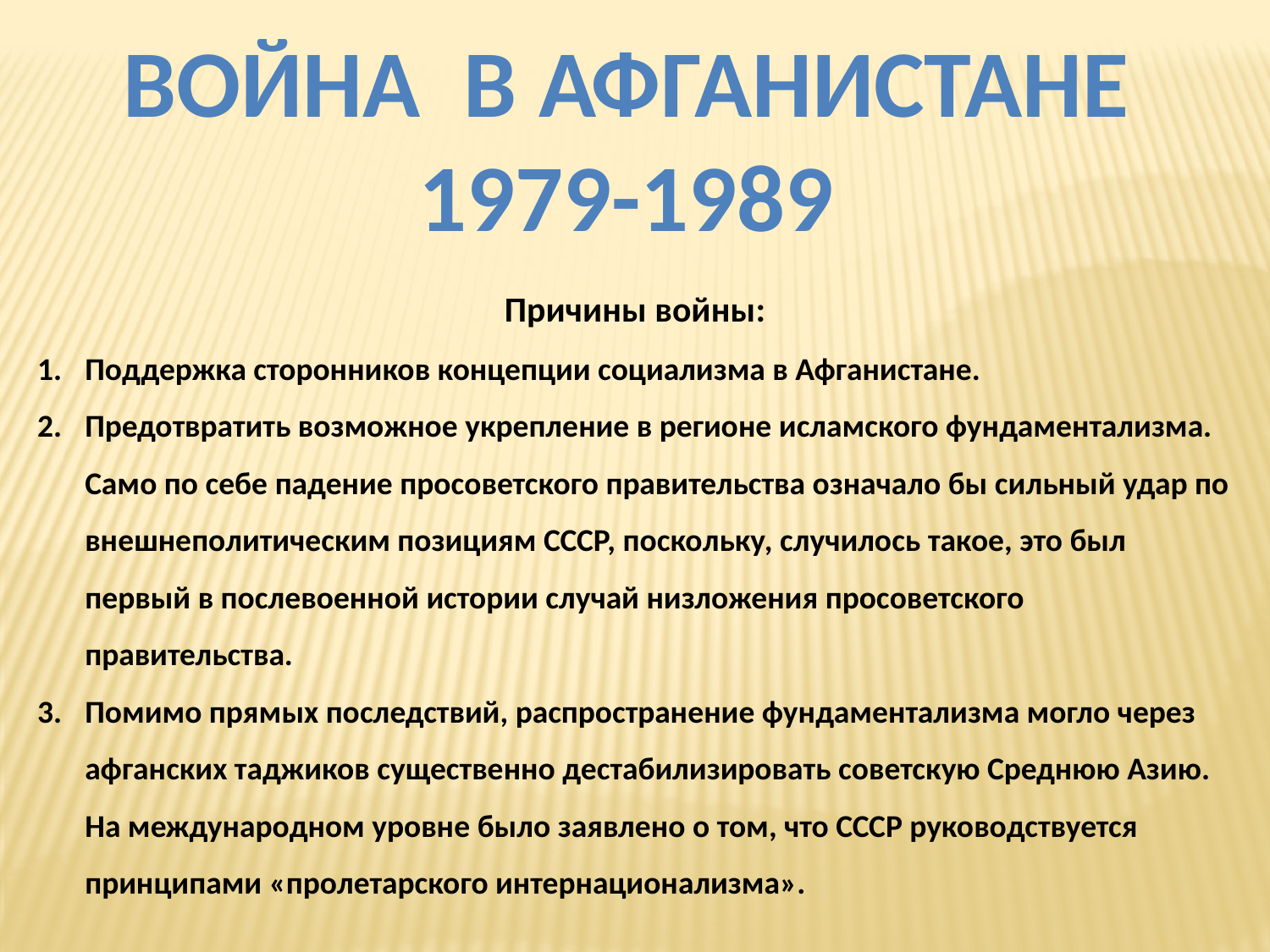

война  в Афганистане
1979-1989
Причины войны:
Поддержка сторонников концепции социализма в Афганистане.
Предотвратить возможное укрепление в регионе исламского фундаментализма. Само по себе падение просоветского правительства означало бы сильный удар по внешнеполитическим позициям СССР, поскольку, случилось такое, это был первый в послевоенной истории случай низложения просоветского правительства.
Помимо прямых последствий, распространение фундаментализма могло через афганских таджиков существенно дестабилизировать советскую Среднюю Азию. На международном уровне было заявлено о том, что СССР руководствуется принципами «пролетарского интернационализма».